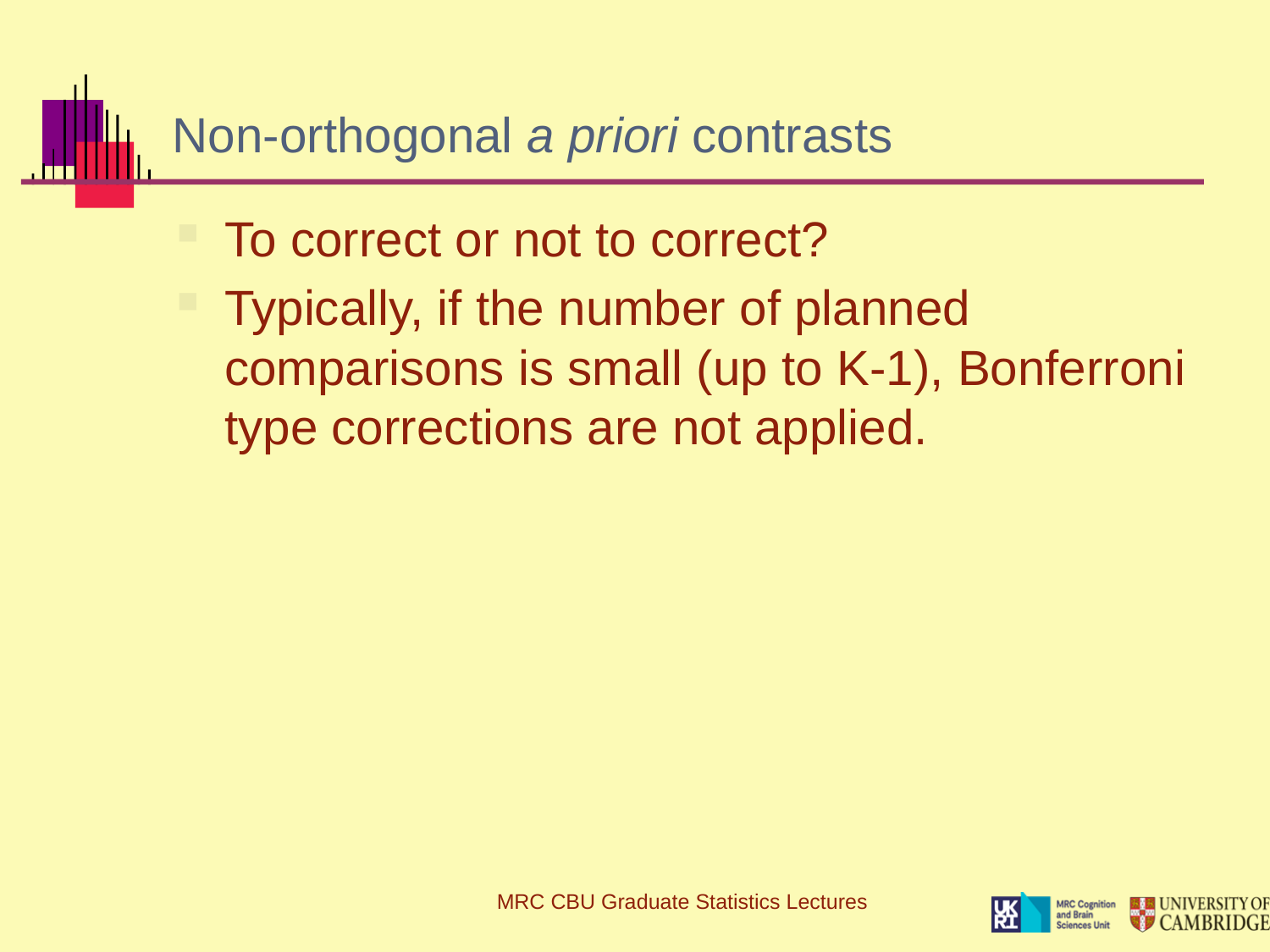

# Non-orthogonal a priori contrasts
To correct or not to correct?
Typically, if the number of planned comparisons is small (up to K-1), Bonferroni type corrections are not applied.

MRC CBU Graduate Statistics Lectures